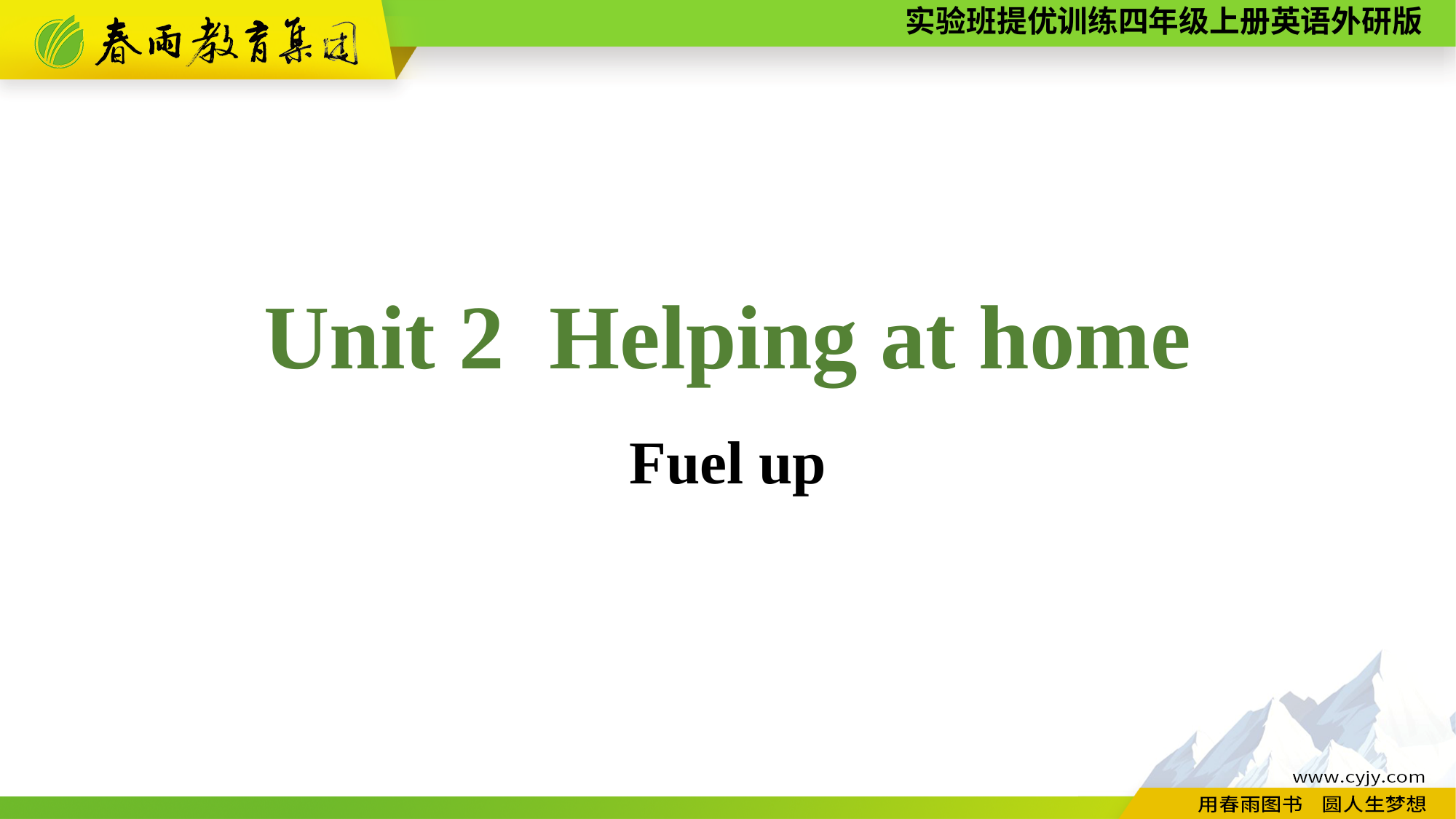

Unit 2  Helping at home
Fuel up